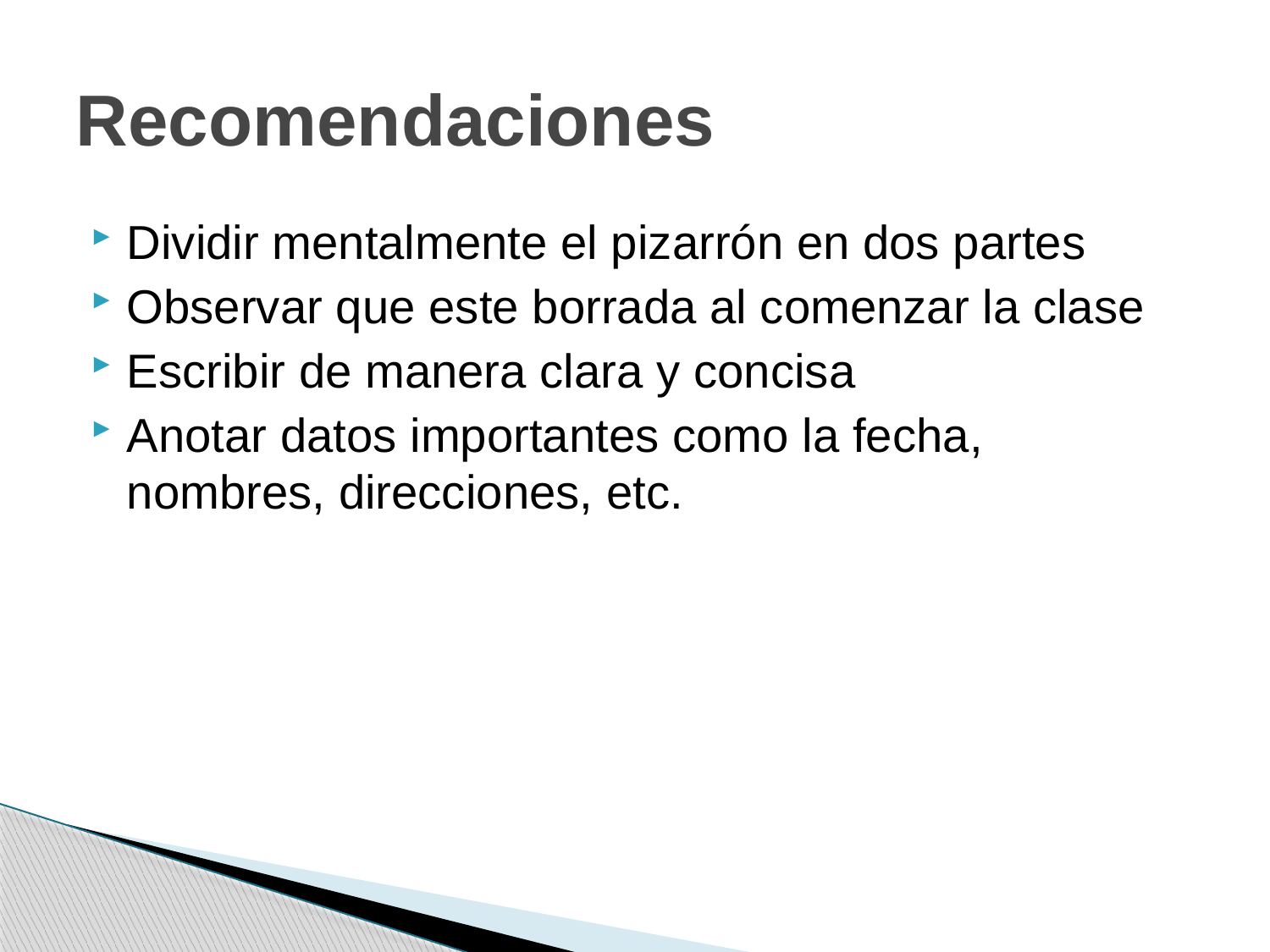

# Recomendaciones
Dividir mentalmente el pizarrón en dos partes
Observar que este borrada al comenzar la clase
Escribir de manera clara y concisa
Anotar datos importantes como la fecha, nombres, direcciones, etc.